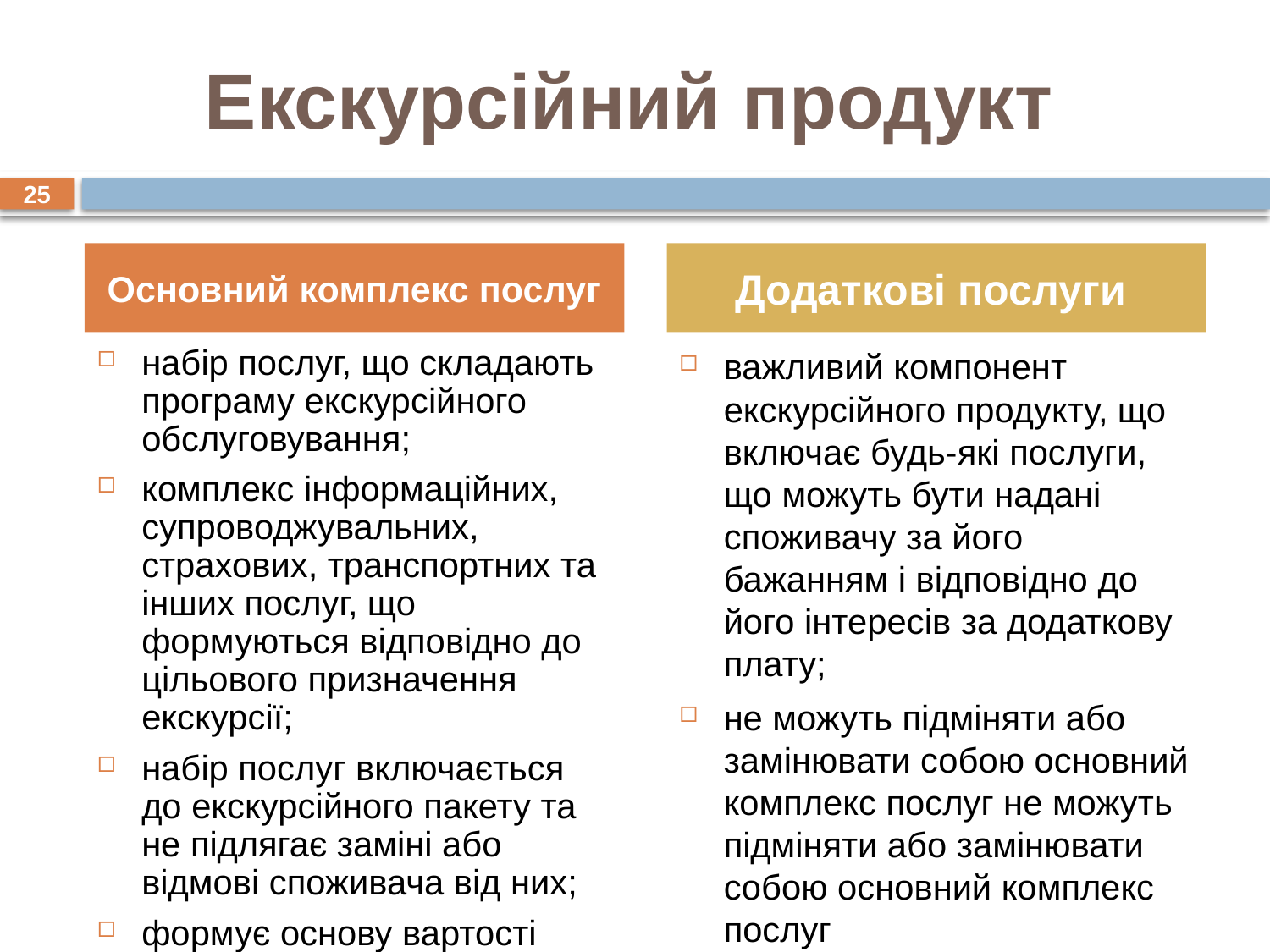

# Екскурсійний продукт
25
Основний комплекс послуг
Додаткові послуги
набір послуг, що складають програму екскурсійного обслуговування;
комплекс інформаційних, супроводжувальних, страхових, транспортних та інших послуг, що формуються відповідно до цільового призначення екскурсії;
набір послуг включається до екскурсійного пакету та не підлягає заміні або відмові споживача від них;
формує основу вартості екскурсійного продукту
важливий компонент екскурсійного продукту, що включає будь-які послуги, що можуть бути надані споживачу за його бажанням і відповідно до його інтересів за додаткову плату;
не можуть підміняти або замінювати собою основний комплекс послуг не можуть підміняти або замінювати собою основний комплекс послуг